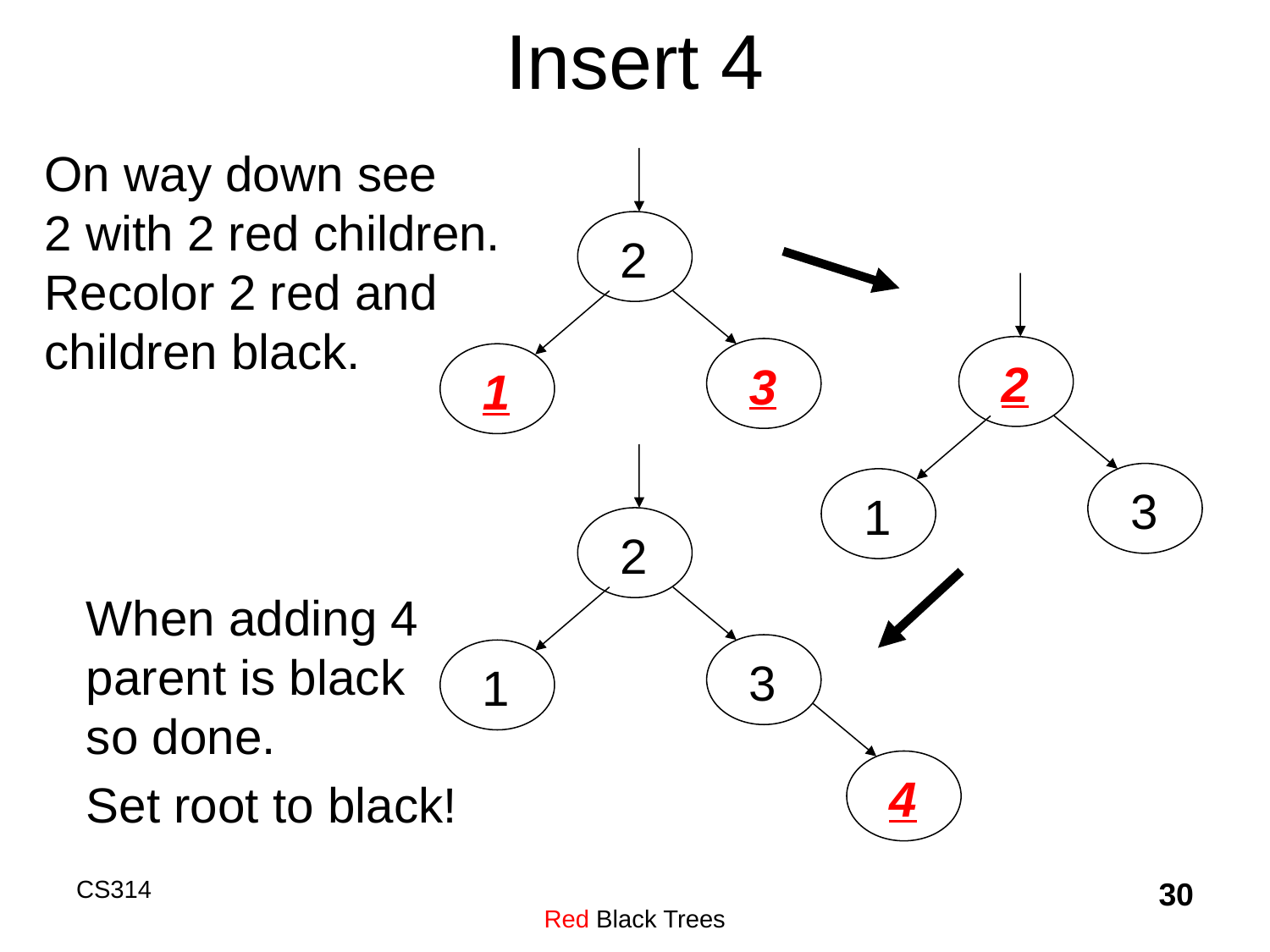

# Insert 4
On way down see
2 with 2 red children.
Recolor 2 red and
children black.

2

2

3

1

3

1

2
When adding 4
parent is black
so done.
Set root to black!

3

1

4
CS314

Red Black Trees
30